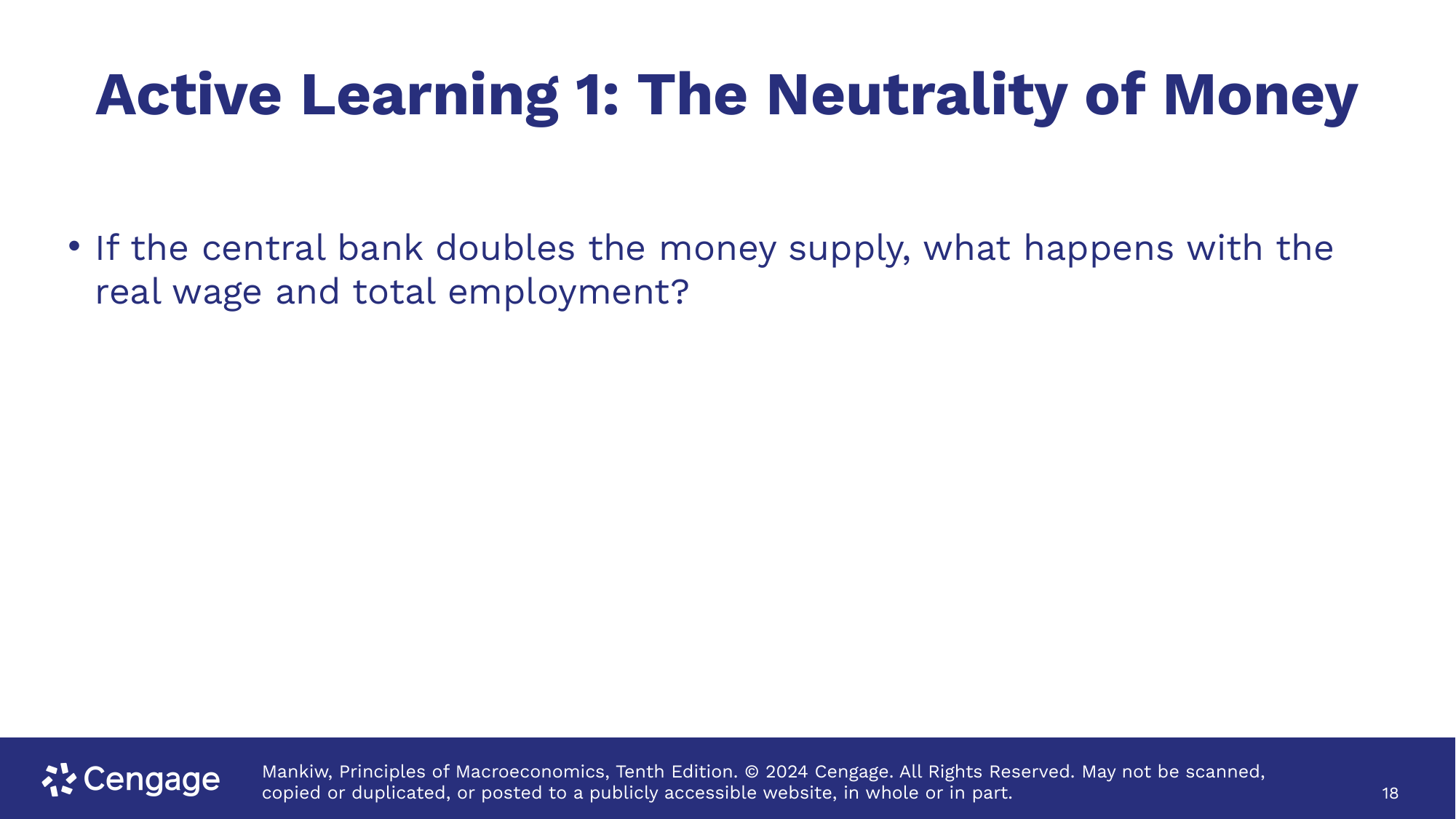

# Active Learning 1: The Neutrality of Money
If the central bank doubles the money supply, what happens with the real wage and total employment?